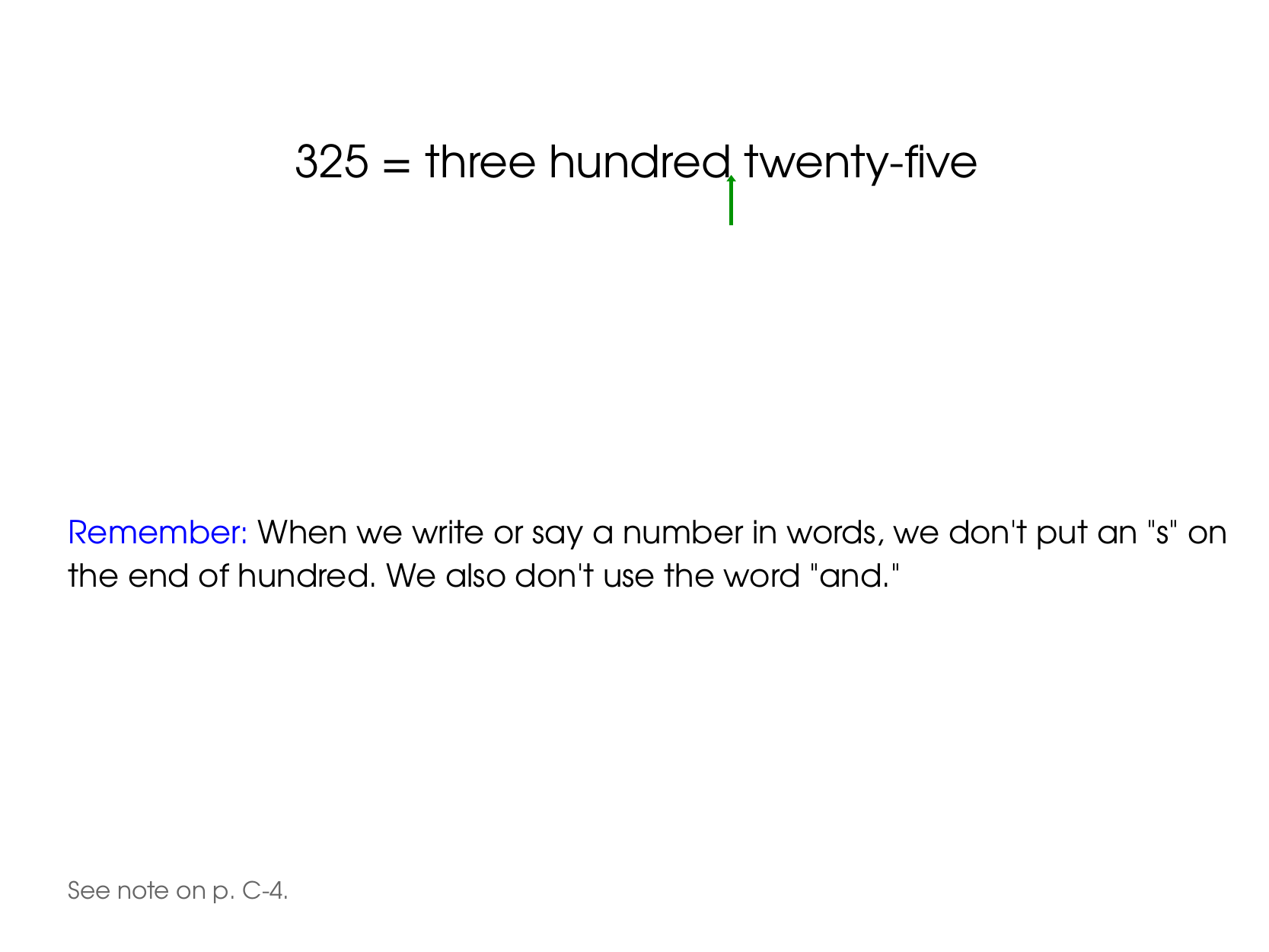

325 = three hundred twenty-five
Remember: When we write or say a number in words, we don't put an "s" on the end of hundred. We also don't use the word "and."
See note on p. C-4.